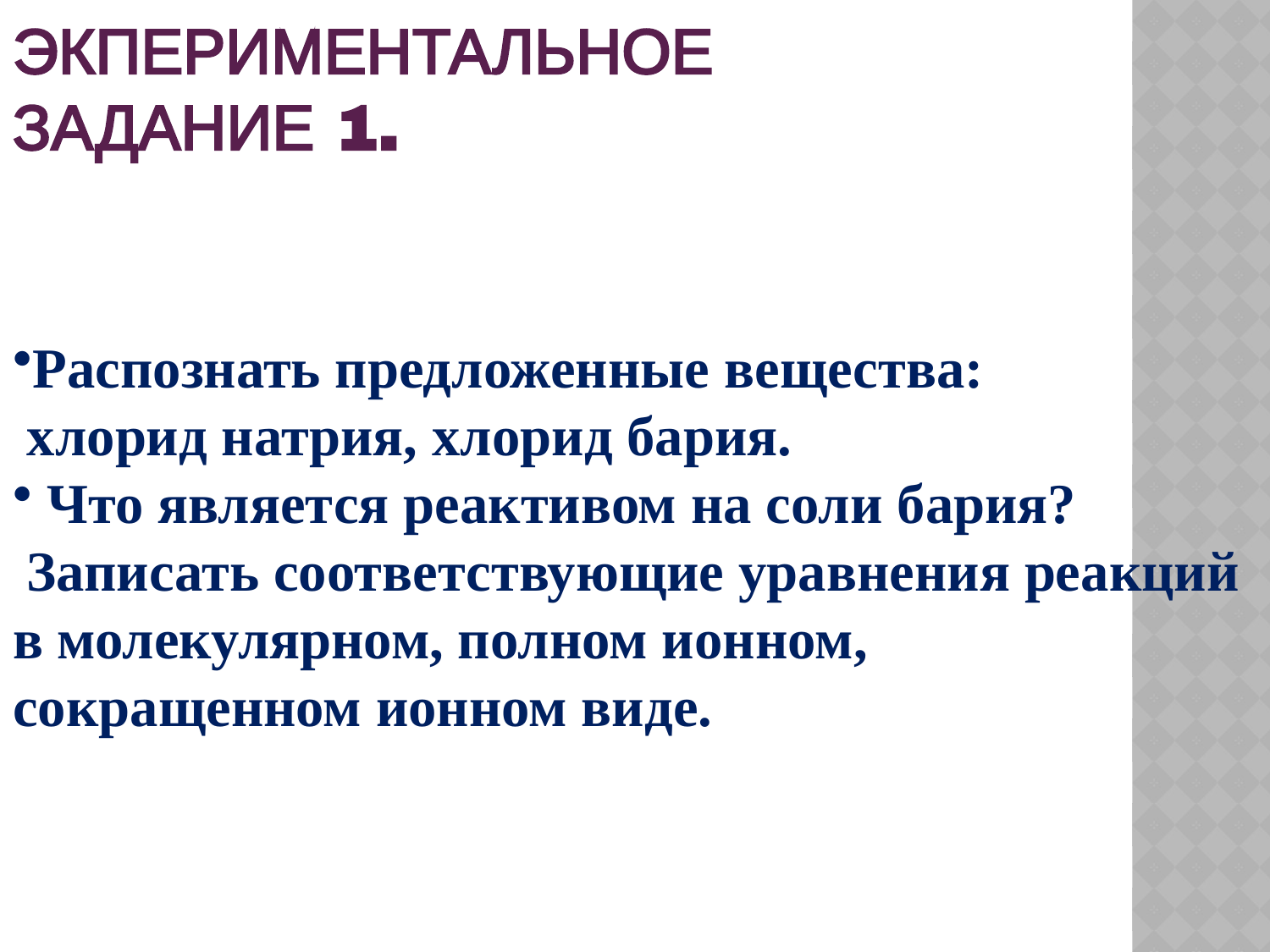

ЭКПЕРИМЕНТАЛЬНОЕ
ЗАДАНИЕ 1.

Распознать предложенные вещества:
 хлорид натрия, хлорид бария.
 Что является реактивом на соли бария?
 Записать соответствующие уравнения реакций
в молекулярном, полном ионном,
сокращенном ионном виде.